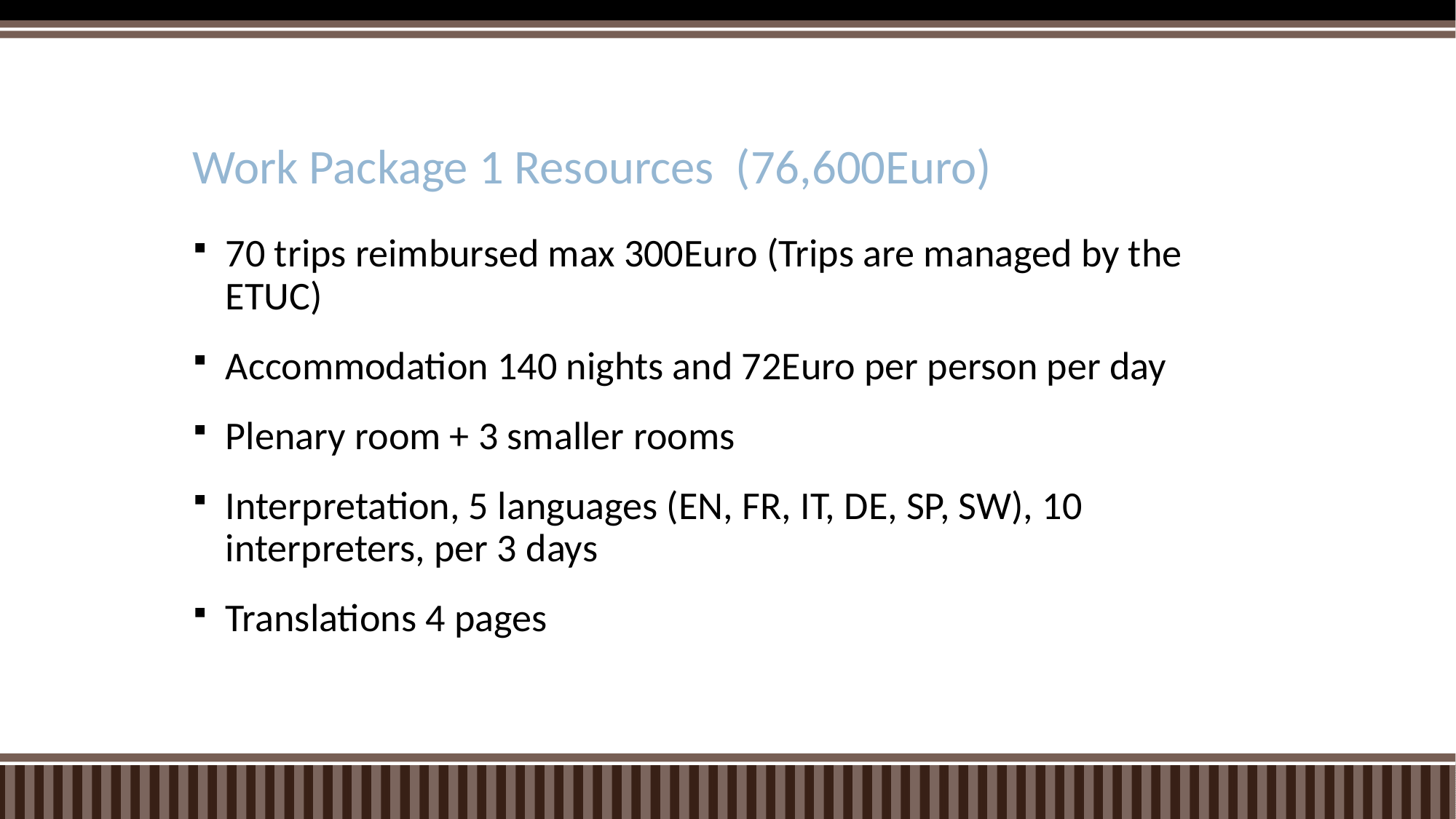

# Work Package 1 Resources  (76,600Euro)
70 trips reimbursed max 300Euro (Trips are managed by the ETUC)
Accommodation 140 nights and 72Euro per person per day
Plenary room + 3 smaller rooms
Interpretation, 5 languages (EN, FR, IT, DE, SP, SW), 10 interpreters, per 3 days
Translations 4 pages